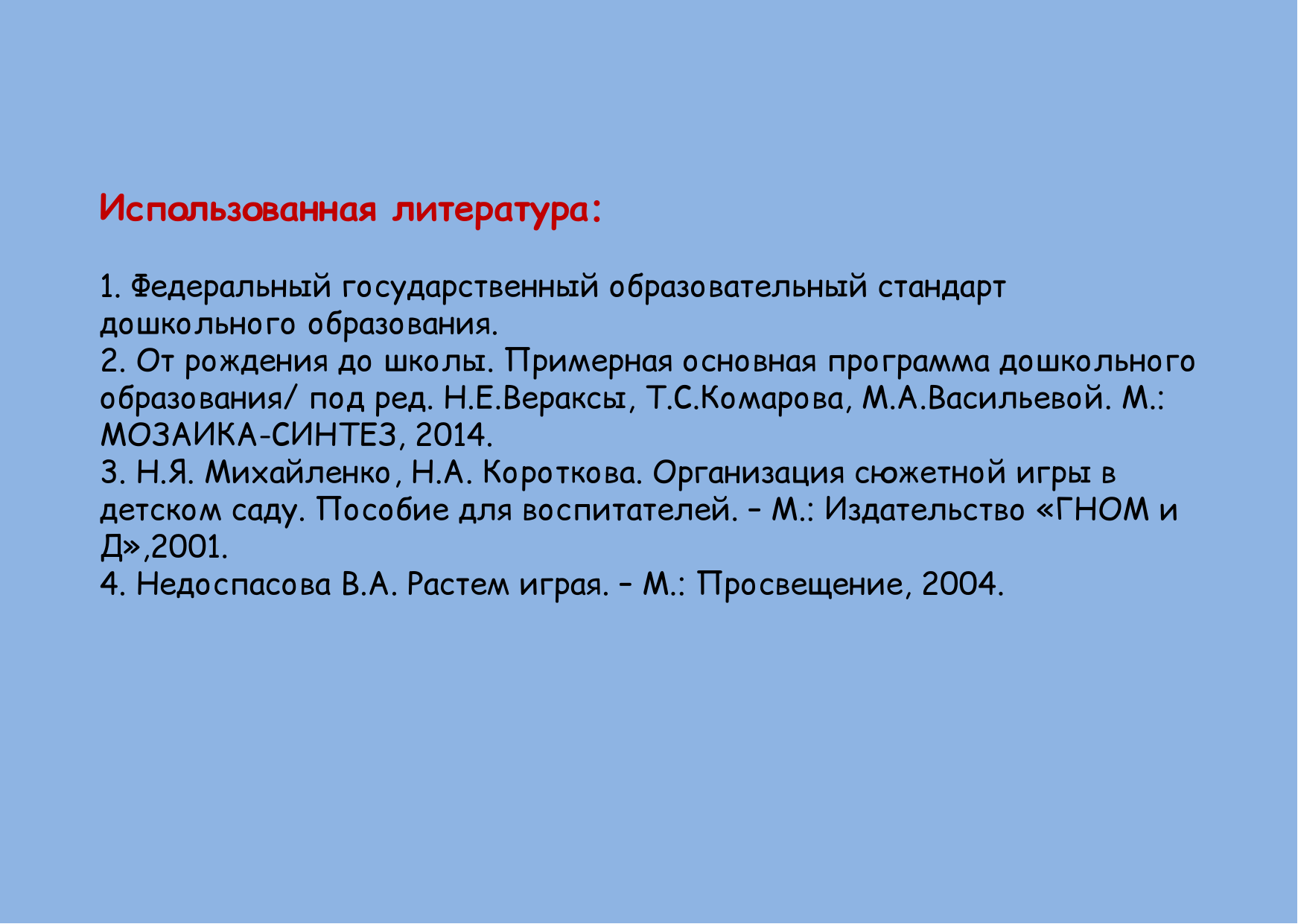

# Использованная литература: 1. Федеральный государственный образовательный стандарт дошкольного образования. 2. От рождения до школы. Примерная основная программа дошкольного образования/ под ред. Н.Е.Вераксы, Т.С.Комарова, М.А.Васильевой. М.: МОЗАИКА-СИНТЕЗ, 2014. 3. Н.Я. Михайленко, Н.А. Короткова. Организация сюжетной игры в детском саду. Пособие для воспитателей. – М.: Издательство «ГНОМ и Д»,2001. 4. Недоспасова В.А. Растем играя. – М.: Просвещение, 2004.